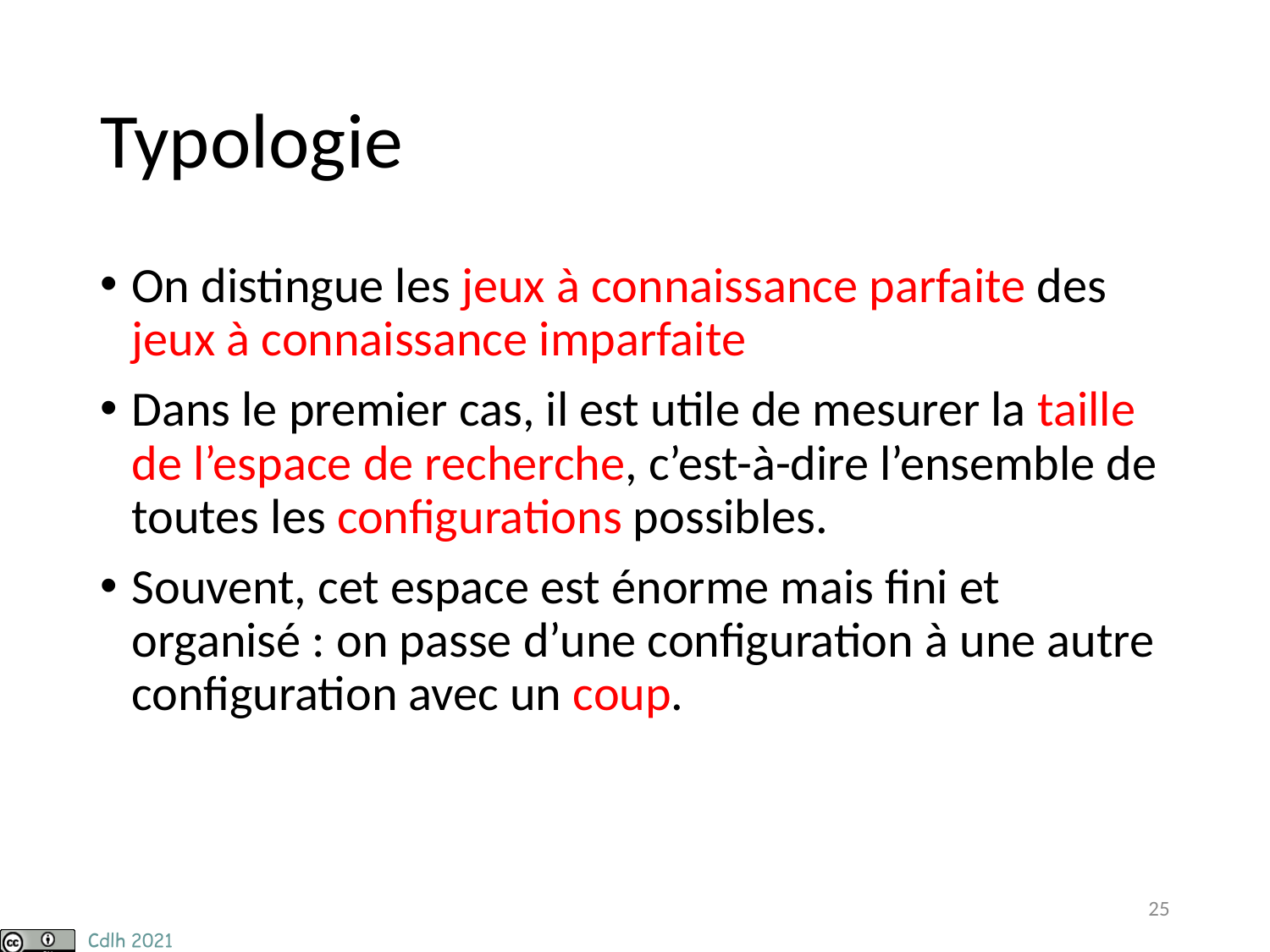

# Typologie
On distingue les jeux à connaissance parfaite des jeux à connaissance imparfaite
Dans le premier cas, il est utile de mesurer la taille de l’espace de recherche, c’est-à-dire l’ensemble de toutes les configurations possibles.
Souvent, cet espace est énorme mais fini et organisé : on passe d’une configuration à une autre configuration avec un coup.
25